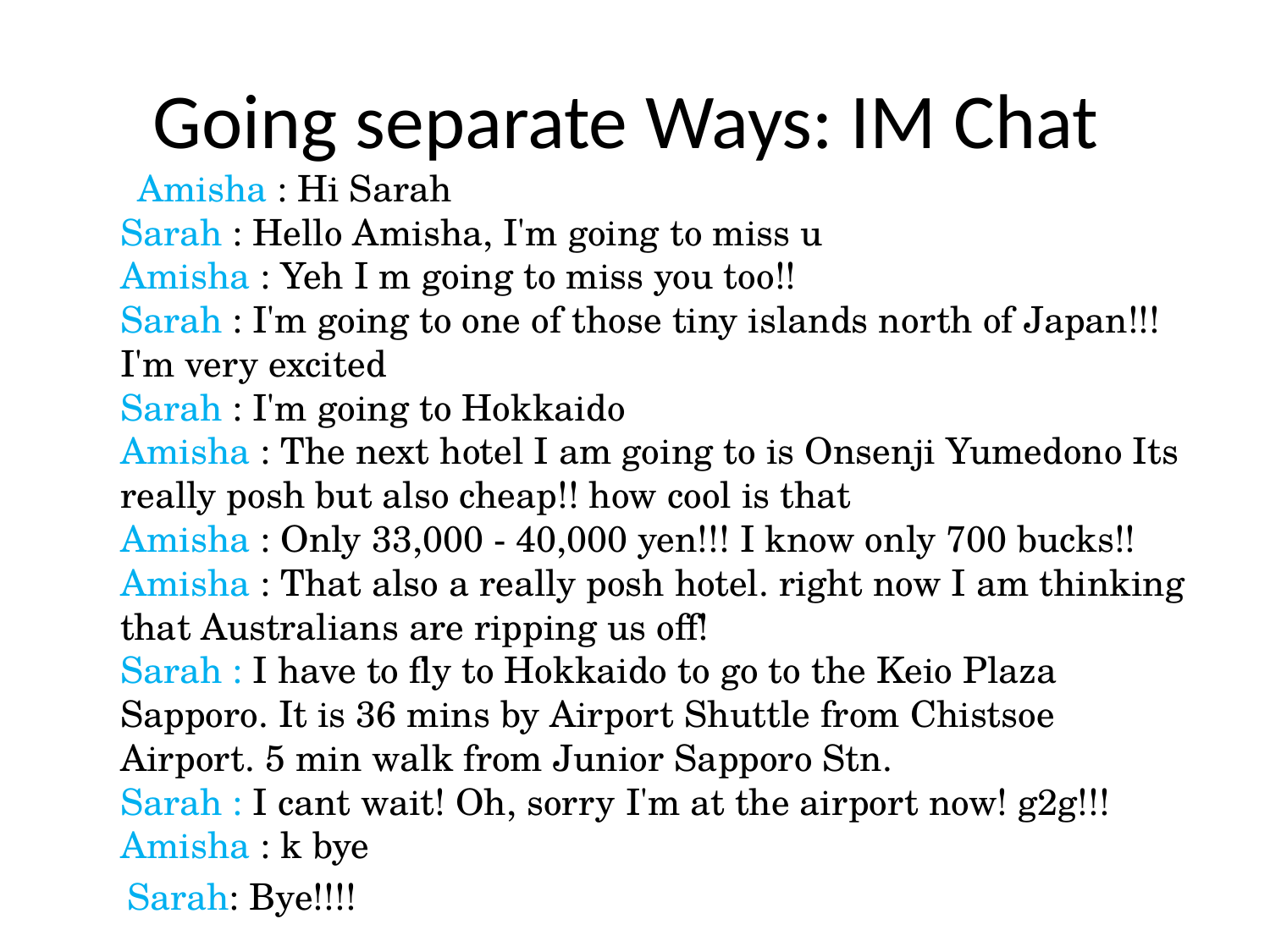

# Going separate Ways: IM Chat
      Amisha : Hi Sarah
Sarah : Hello Amisha, I'm going to miss u
Amisha : Yeh I m going to miss you too!!
Sarah : I'm going to one of those tiny islands north of Japan!!! I'm very excited
Sarah : I'm going to Hokkaido
Amisha : The next hotel I am going to is Onsenji Yumedono Its really posh but also cheap!! how cool is that
Amisha : Only 33,000 - 40,000 yen!!! I know only 700 bucks!!
Amisha : That also a really posh hotel. right now I am thinking that Australians are ripping us off!
Sarah : I have to fly to Hokkaido to go to the Keio Plaza Sapporo. It is 36 mins by Airport Shuttle from Chistsoe Airport. 5 min walk from Junior Sapporo Stn.
Sarah : I cant wait! Oh, sorry I'm at the airport now! g2g!!!
Amisha : k bye
     Sarah: Bye!!!!